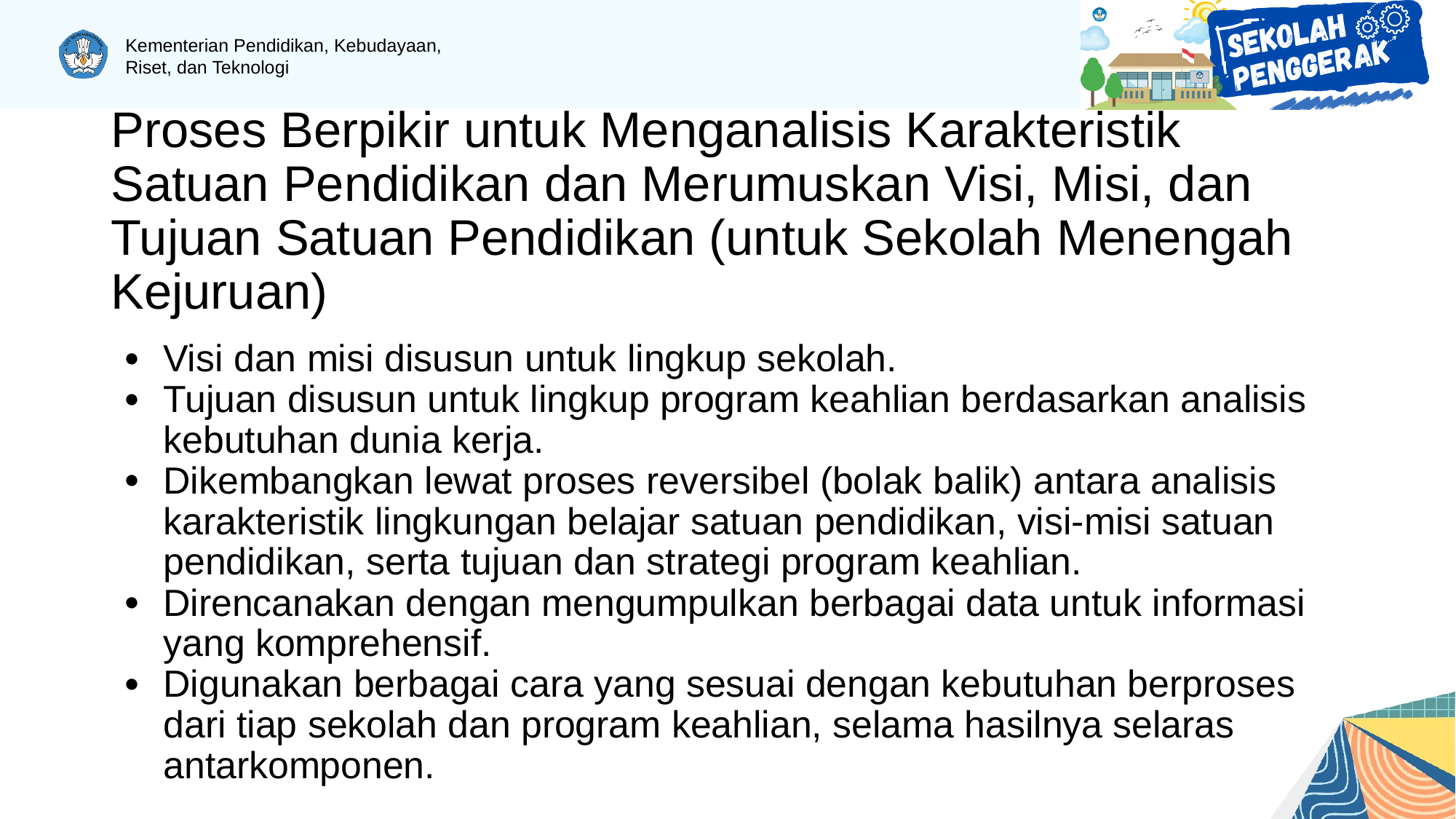

# Proses Berpikir untuk Menganalisis Karakteristik Satuan Pendidikan dan Merumuskan Visi, Misi, dan Tujuan Satuan Pendidikan (untuk Sekolah Menengah Kejuruan)
Visi dan misi disusun untuk lingkup sekolah.
Tujuan disusun untuk lingkup program keahlian berdasarkan analisis kebutuhan dunia kerja.
Dikembangkan lewat proses reversibel (bolak balik) antara analisis karakteristik lingkungan belajar satuan pendidikan, visi-misi satuan pendidikan, serta tujuan dan strategi program keahlian.
Direncanakan dengan mengumpulkan berbagai data untuk informasi yang komprehensif.
Digunakan berbagai cara yang sesuai dengan kebutuhan berproses dari tiap sekolah dan program keahlian, selama hasilnya selaras antarkomponen.